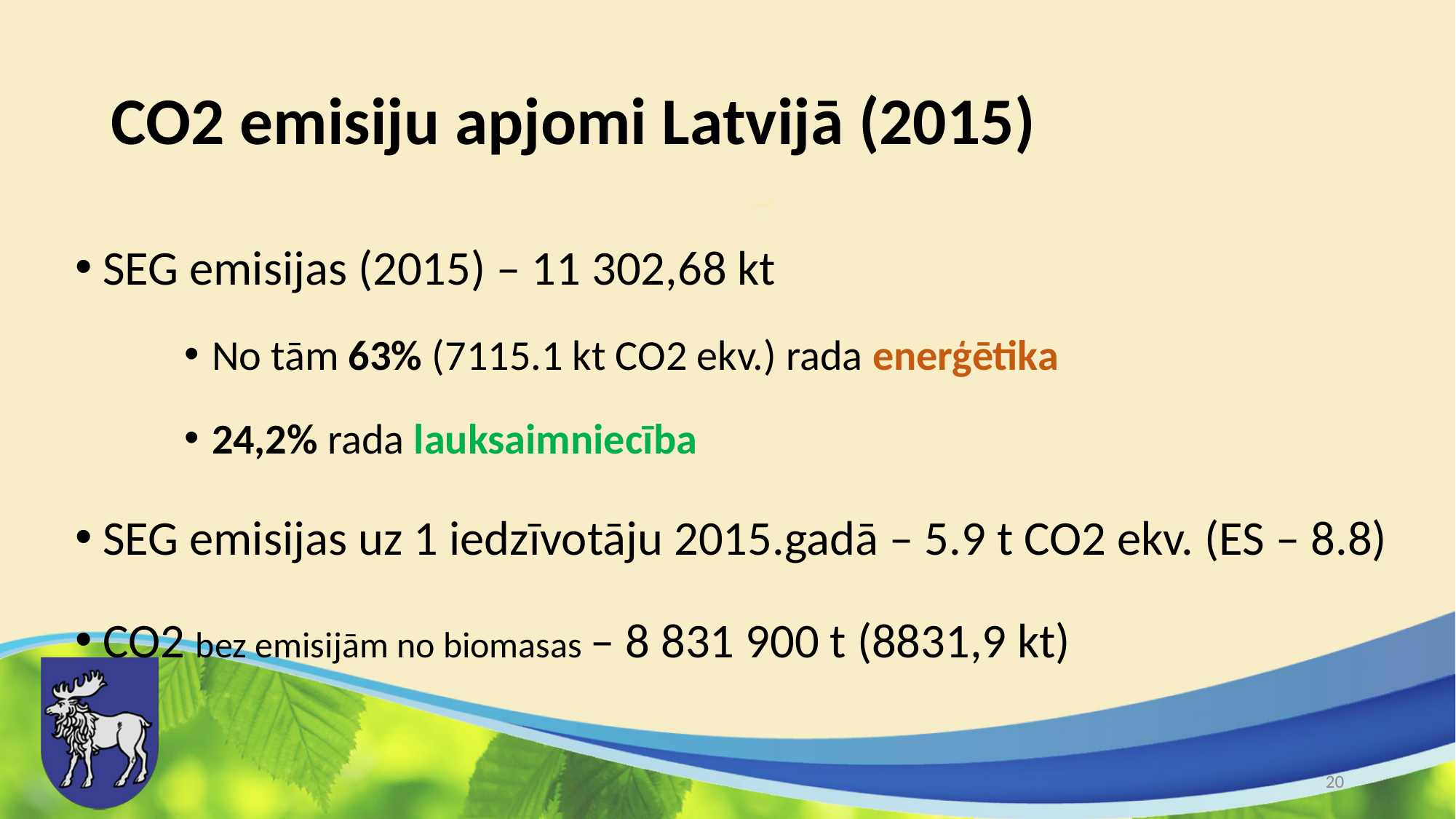

# CO2 emisiju apjomi Latvijā (2015)
SEG emisijas (2015) – 11 302,68 kt
No tām 63% (7115.1 kt CO2 ekv.) rada enerģētika
24,2% rada lauksaimniecība
SEG emisijas uz 1 iedzīvotāju 2015.gadā – 5.9 t CO2 ekv. (ES – 8.8)
CO2 bez emisijām no biomasas – 8 831 900 t (8831,9 kt)
20